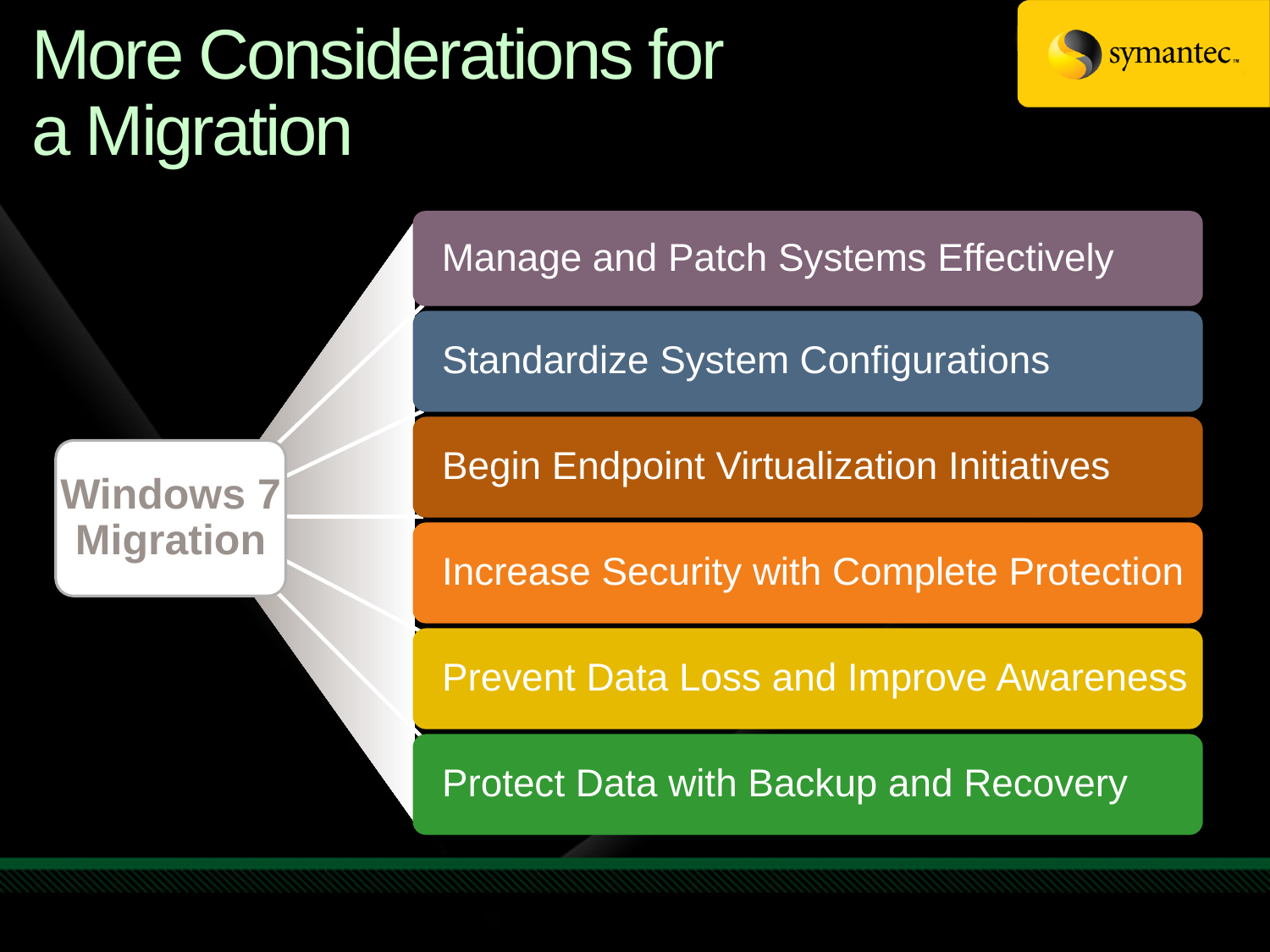

# More Considerations for a Migration
Manage and Patch Systems Effectively

Standardize System Configurations

Begin Endpoint Virtualization Initiatives
Windows 7
Migration

Increase Security with Complete Protection
Prevent Data Loss and Improve Awareness
Protect Data with Backup and Recovery